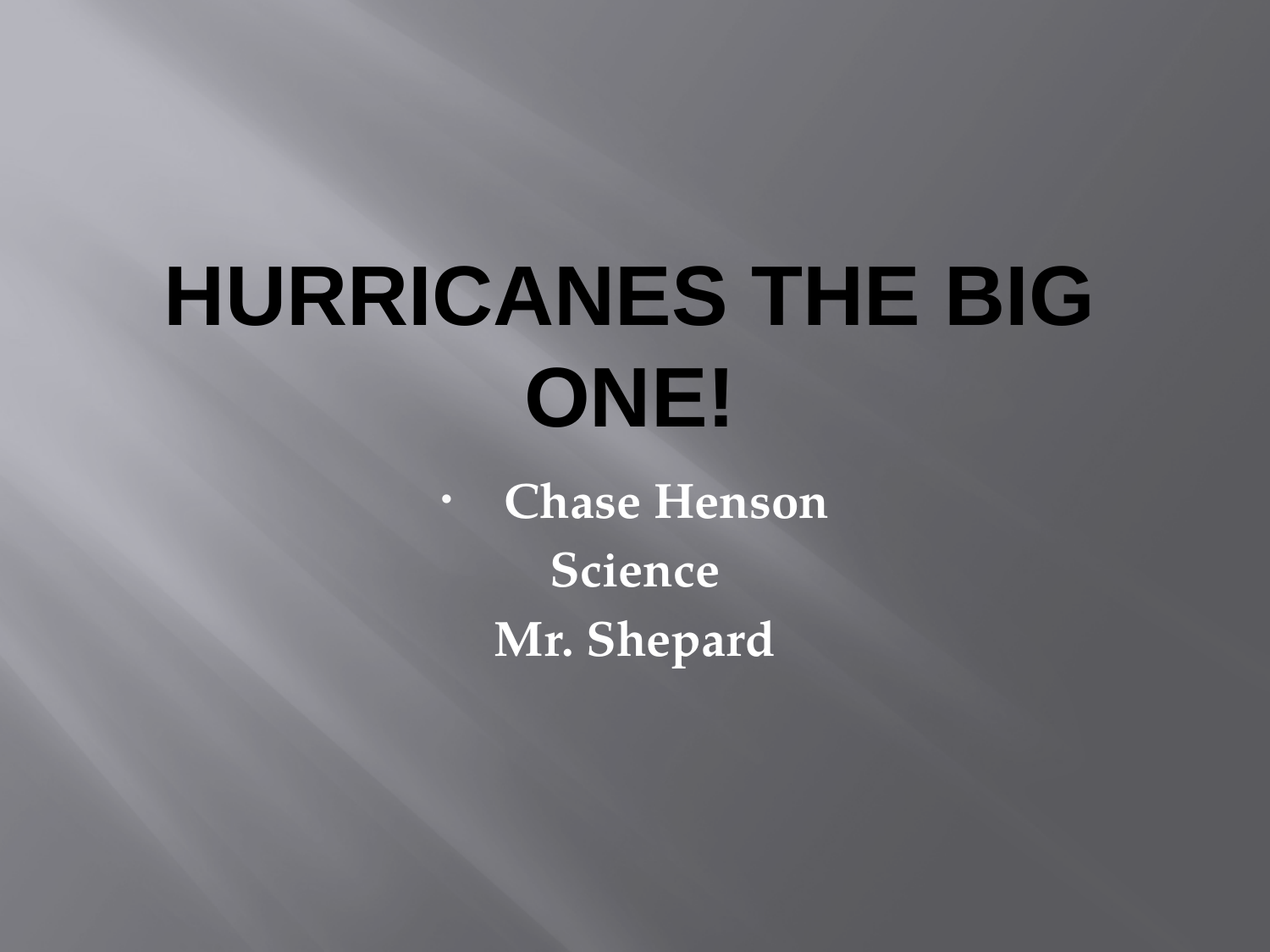

# Hurricanes The big one!
Chase Henson
Science
Mr. Shepard